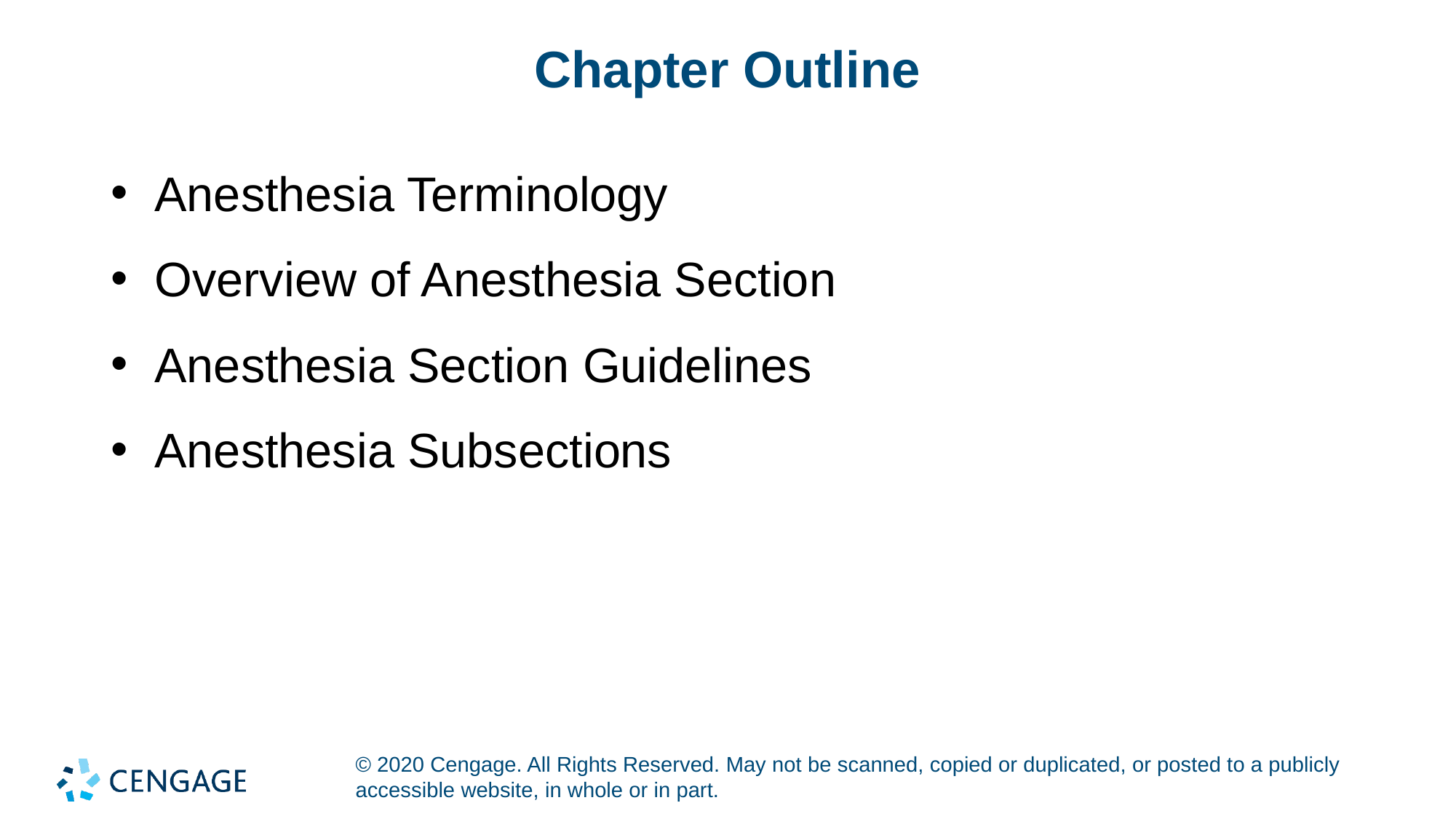

# Chapter Outline
Anesthesia Terminology
Overview of Anesthesia Section
Anesthesia Section Guidelines
Anesthesia Subsections